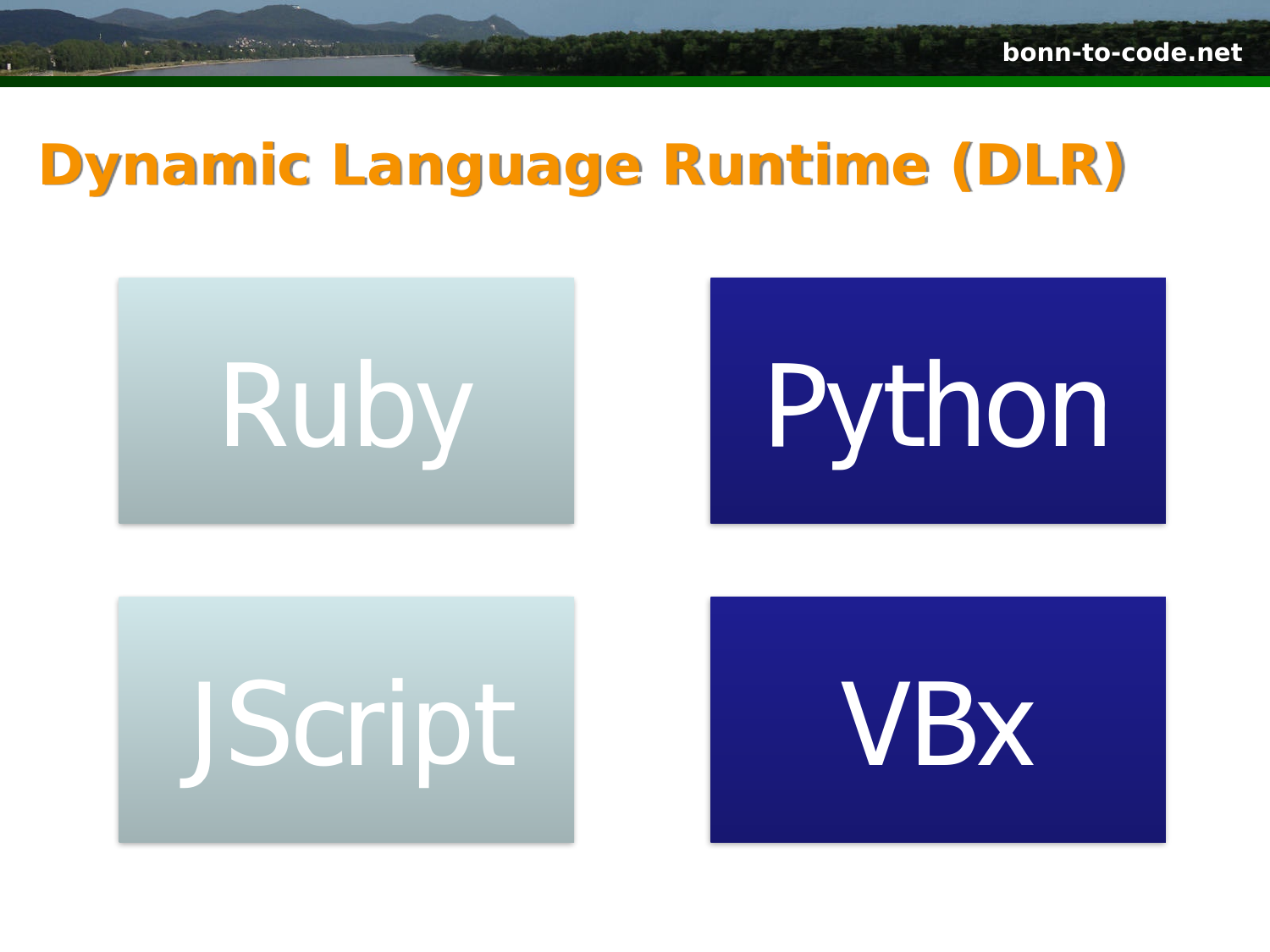

# Dynamic Language Runtime (DLR)
Ruby
Python
JScript
VBx